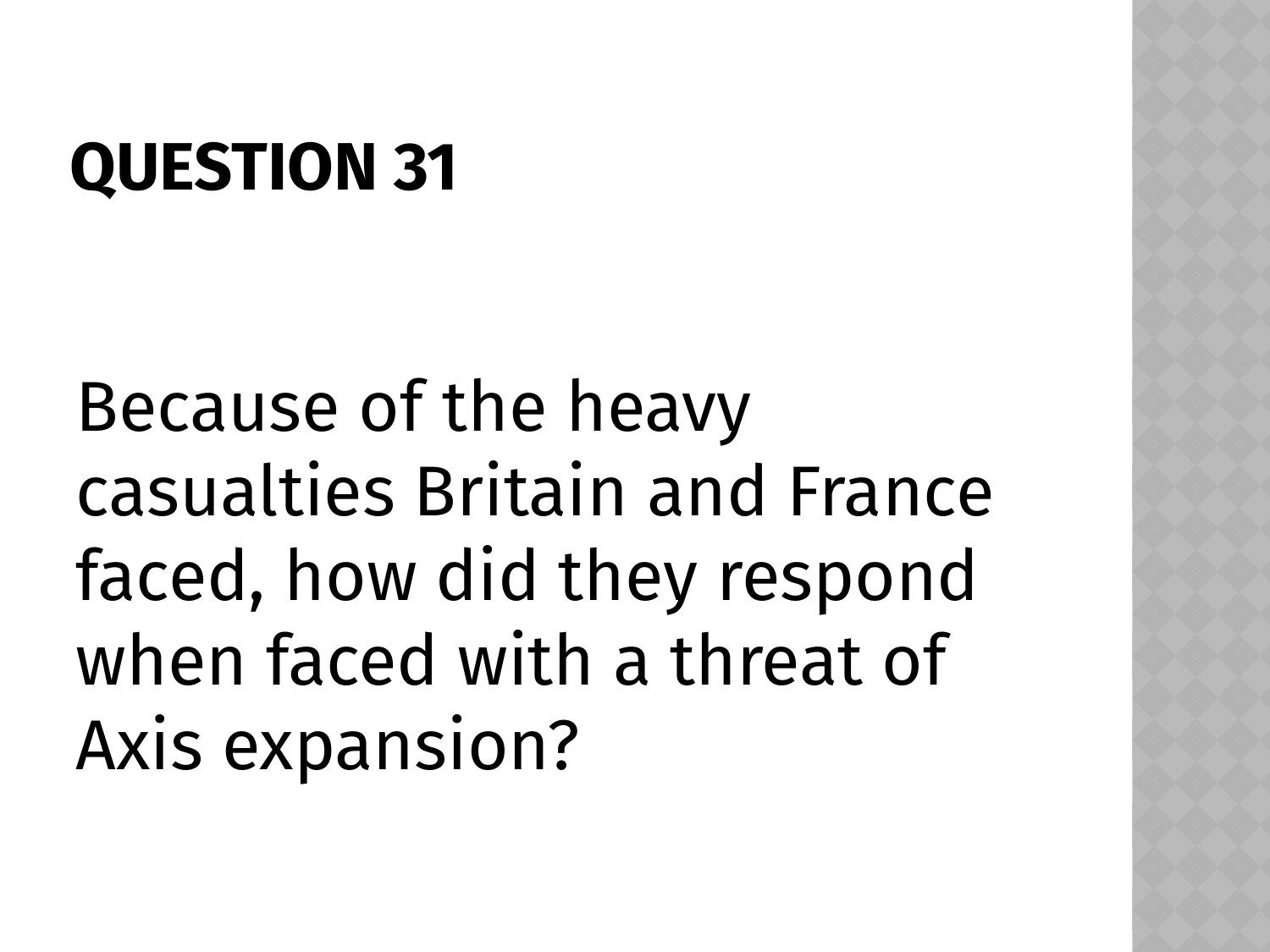

# Question 31

Because of the heavy casualties Britain and France faced, how did they respond when faced with a threat of Axis expansion?